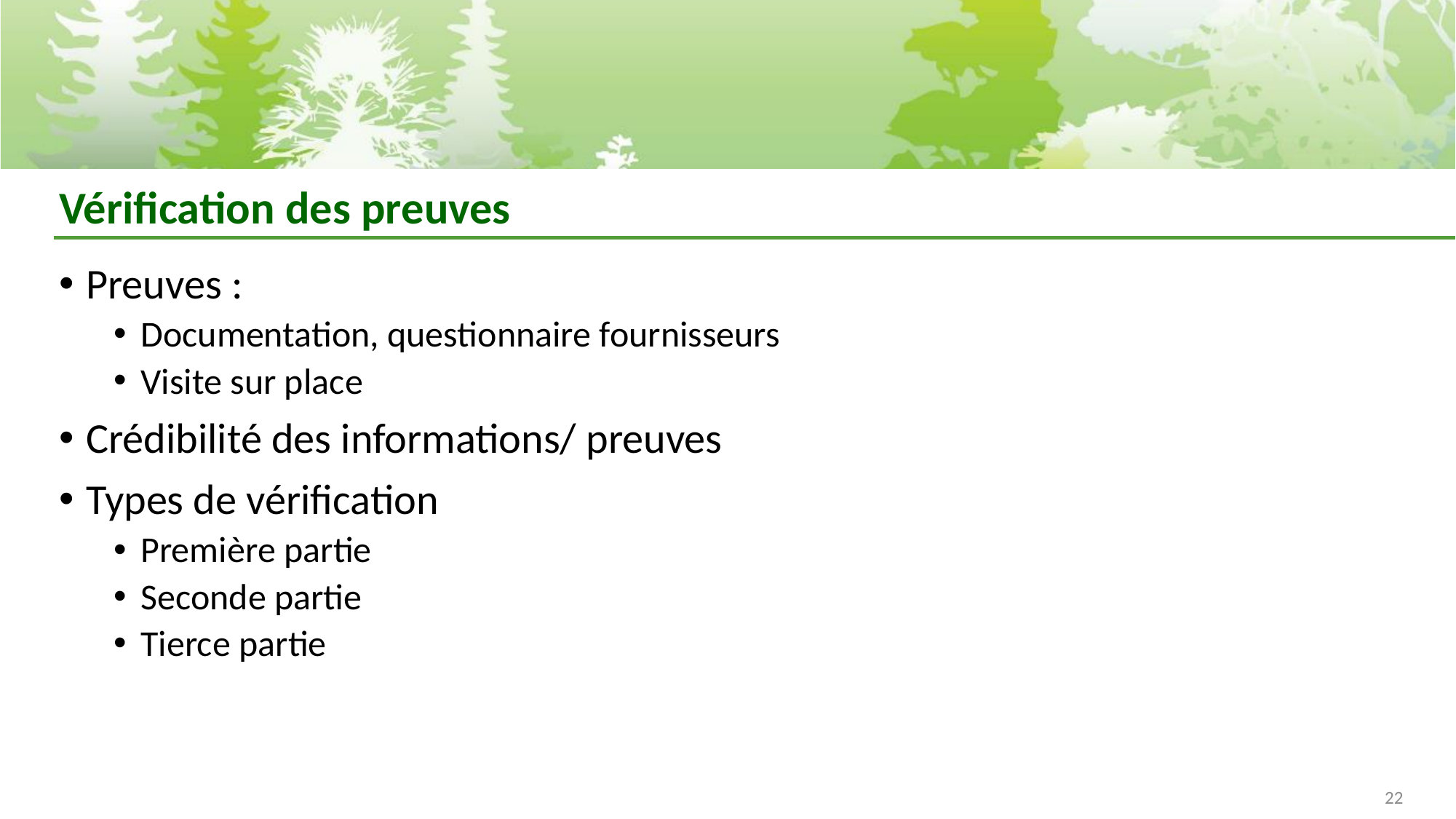

# Vérification des preuves
Preuves :
Documentation, questionnaire fournisseurs
Visite sur place
Crédibilité des informations/ preuves
Types de vérification
Première partie
Seconde partie
Tierce partie
22